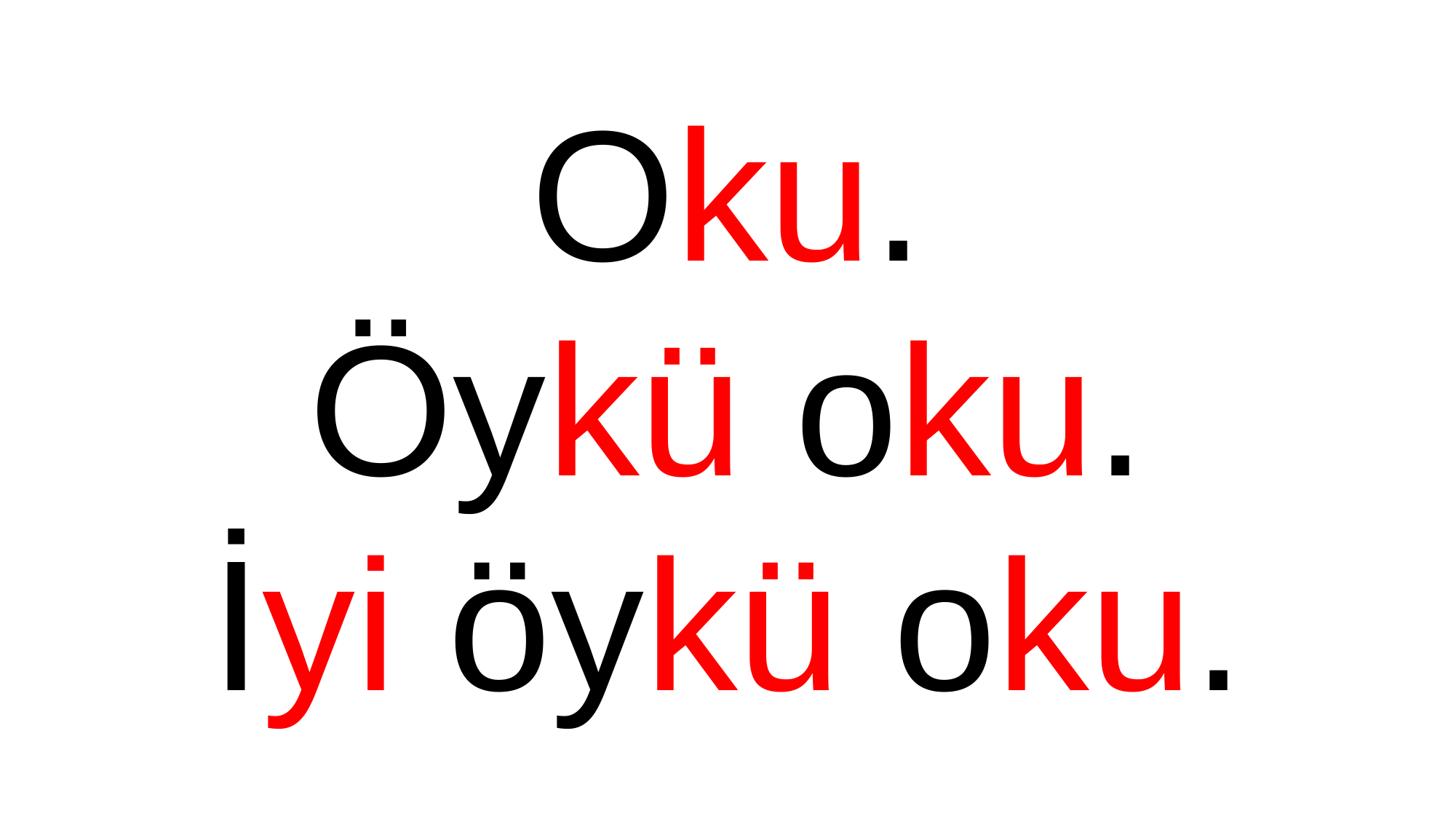

#
Oku.
Öykü oku.
İyi öykü oku.